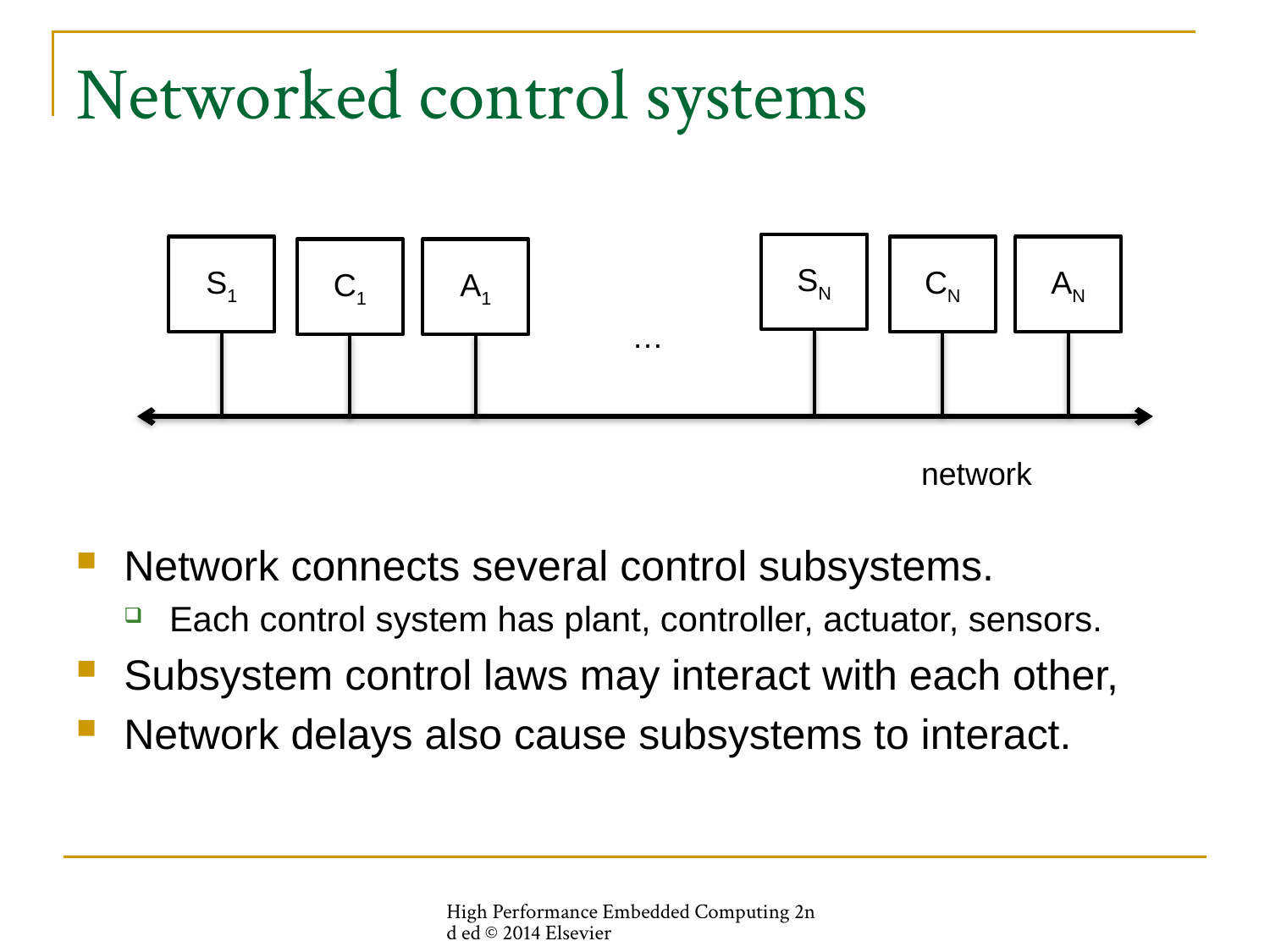

# Networked control systems
SN
S1
CN
AN
C1
A1
…
network
Network connects several control subsystems.
Each control system has plant, controller, actuator, sensors.
Subsystem control laws may interact with each other,
Network delays also cause subsystems to interact.
High Performance Embedded Computing 2nd ed © 2014 Elsevier